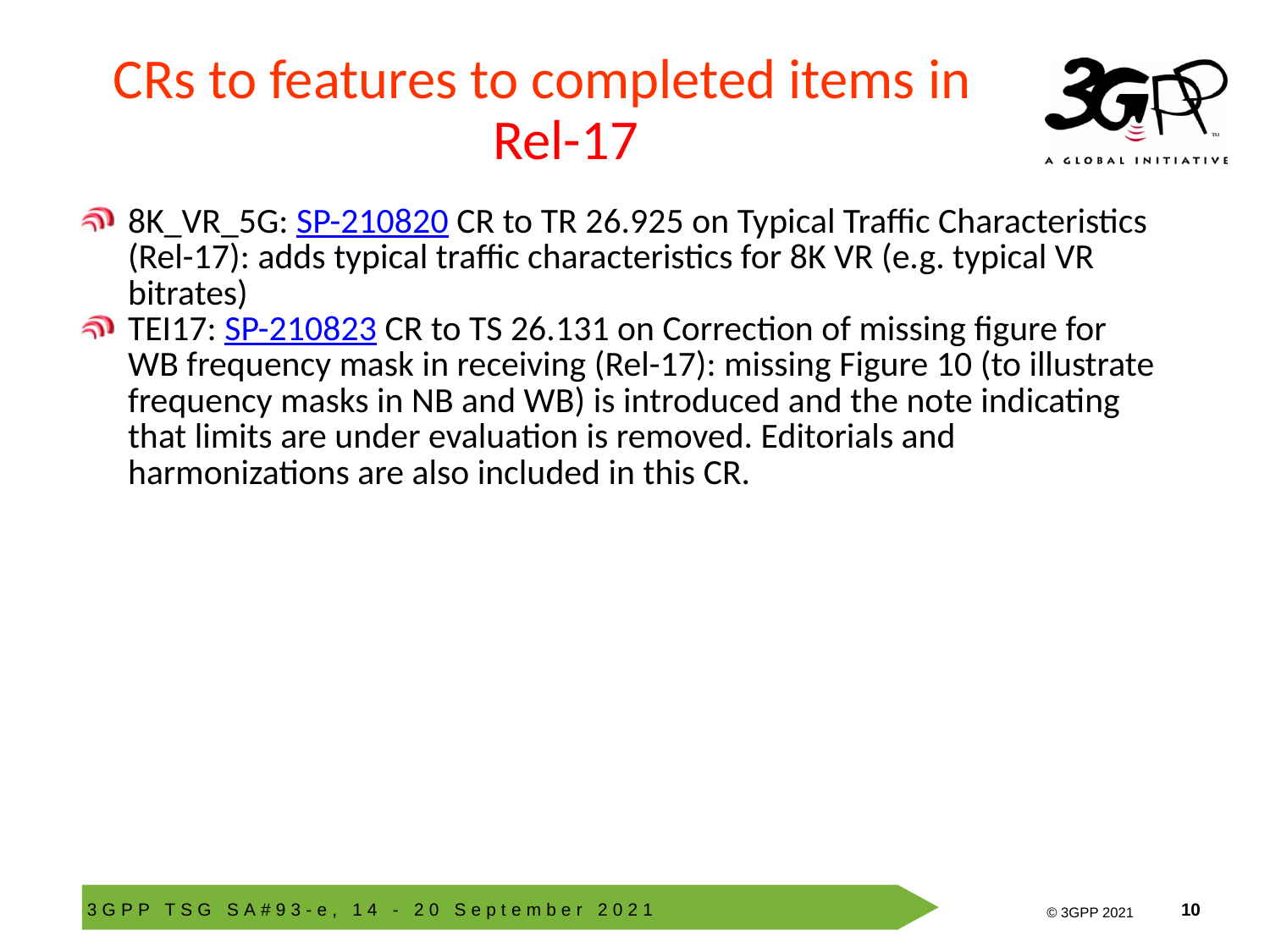

# CRs to features to completed items in Rel-17
8K_VR_5G: SP-210820 CR to TR 26.925 on Typical Traffic Characteristics (Rel-17): adds typical traffic characteristics for 8K VR (e.g. typical VR bitrates)
TEI17: SP-210823 CR to TS 26.131 on Correction of missing figure for WB frequency mask in receiving (Rel-17): missing Figure 10 (to illustrate frequency masks in NB and WB) is introduced and the note indicating that limits are under evaluation is removed. Editorials and harmonizations are also included in this CR.